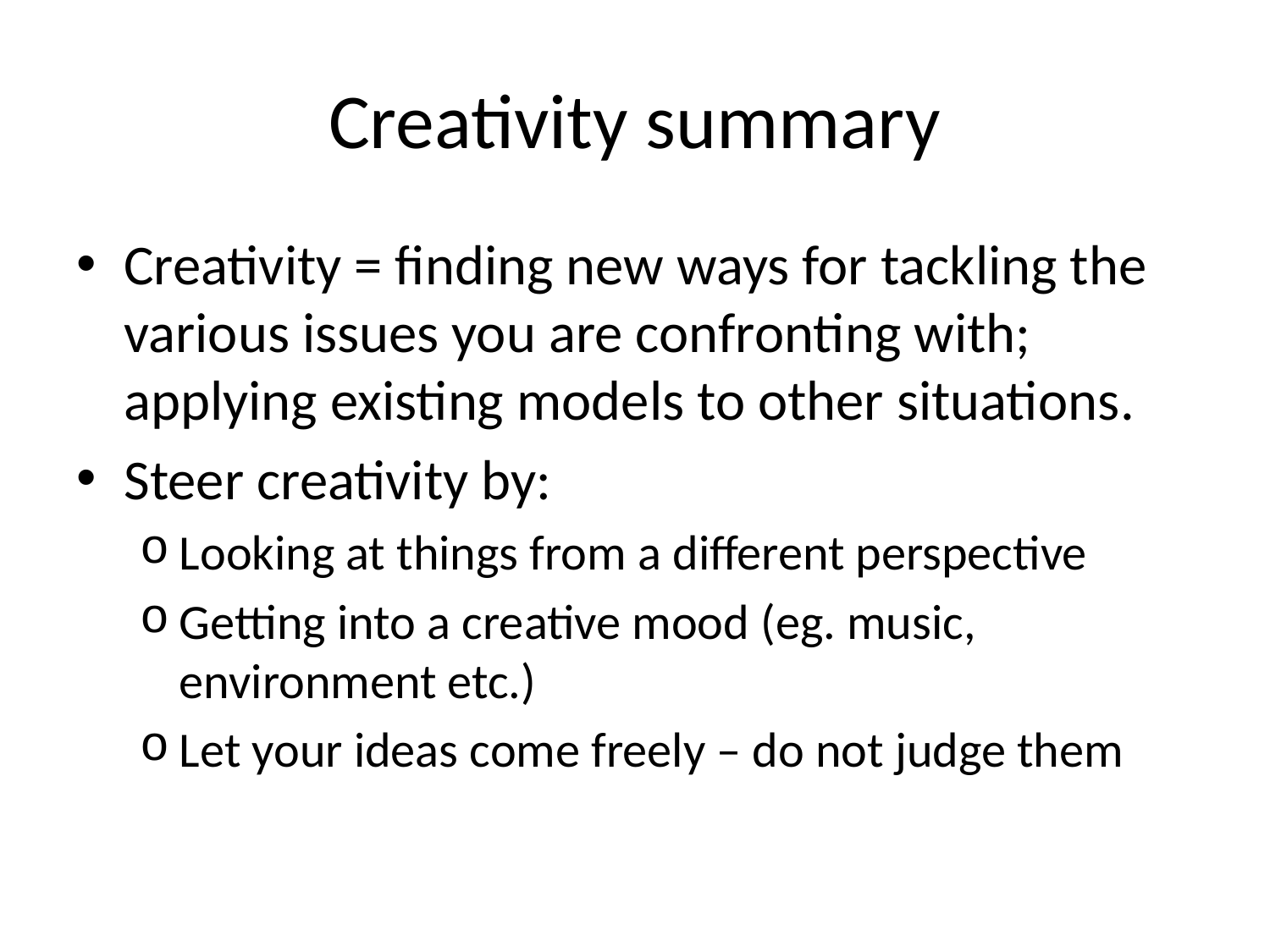

# Creativity summary
Creativity = finding new ways for tackling the various issues you are confronting with; applying existing models to other situations.
Steer creativity by:
Looking at things from a different perspective
Getting into a creative mood (eg. music, environment etc.)
Let your ideas come freely – do not judge them